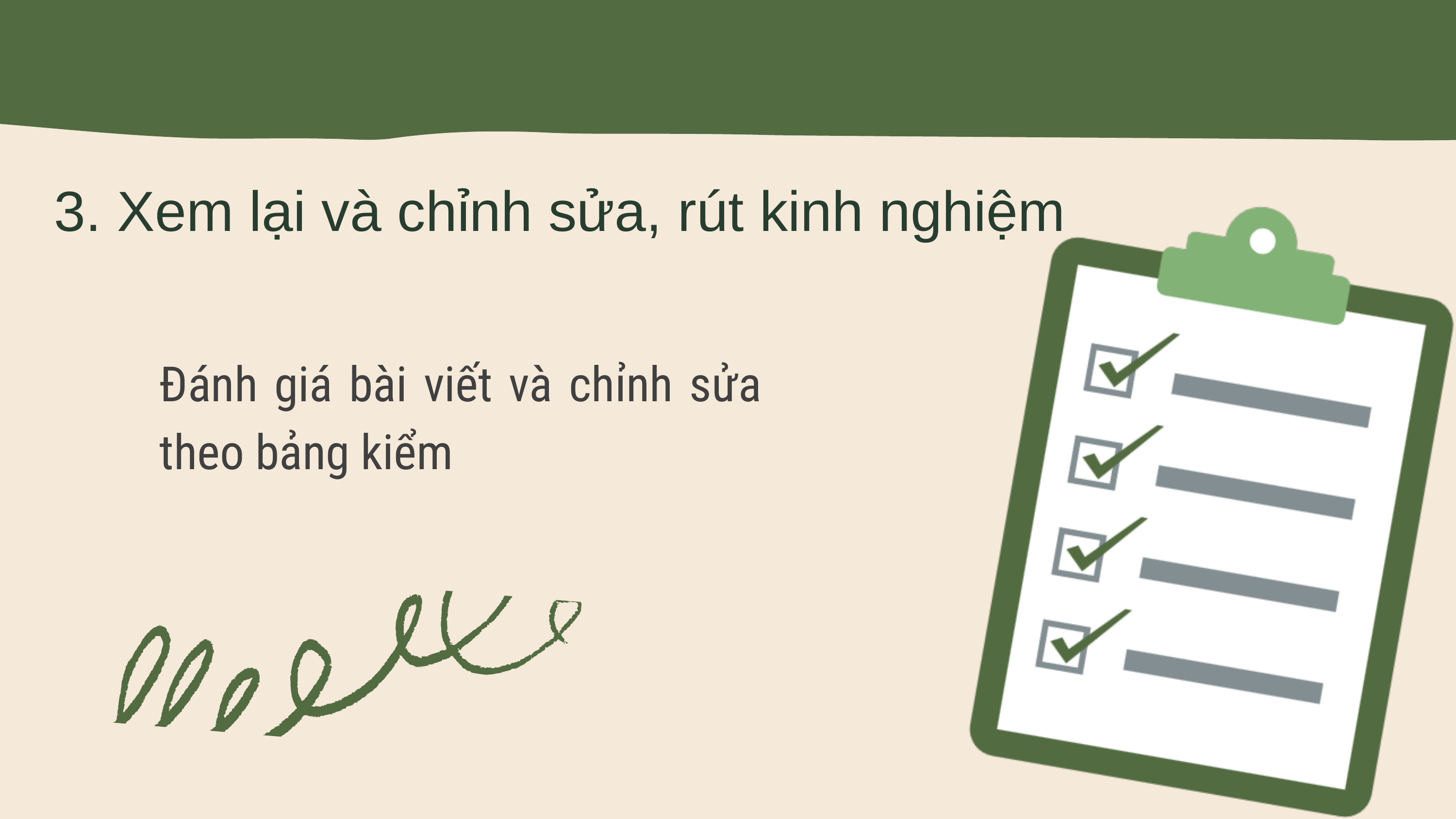

3. Xem lại và chỉnh sửa, rút kinh nghiệm

Đánh giá bài viết và chỉnh sửa theo bảng kiểm